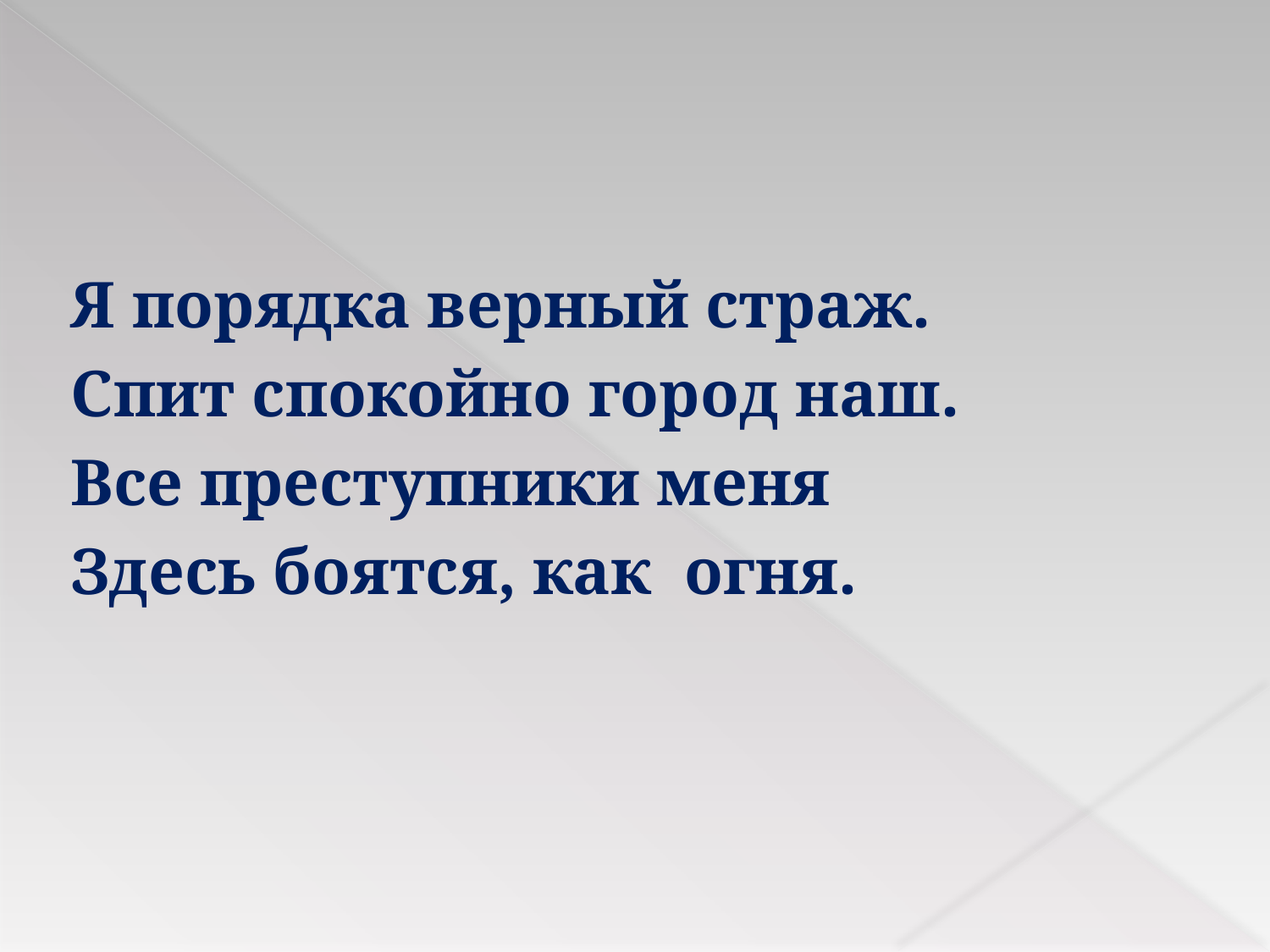

Я порядка верный страж.
Спит спокойно город наш.
Все преступники меня
Здесь боятся, как  огня.